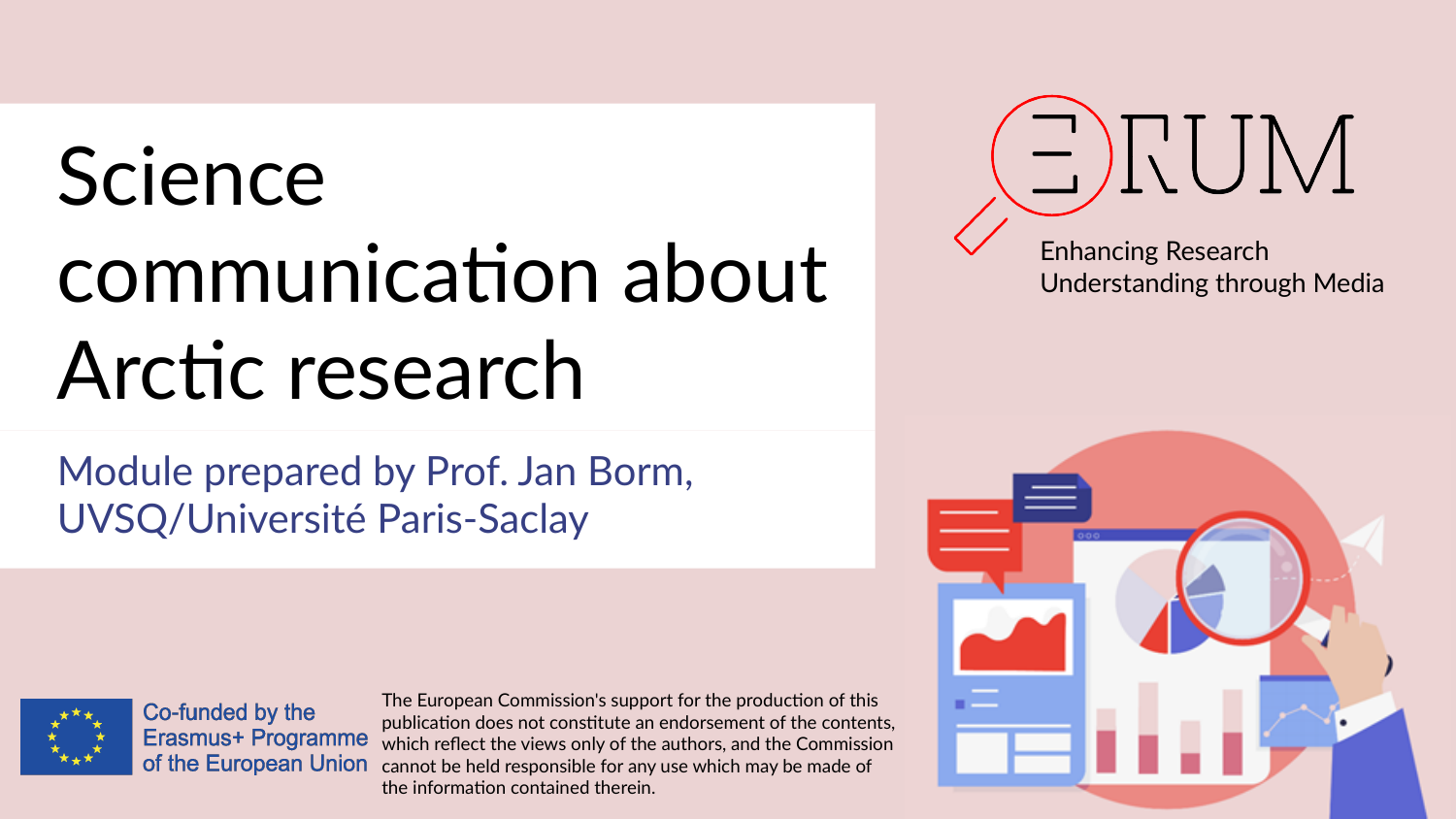

# Science communication about Arctic research
Module prepared by Prof. Jan Borm,
UVSQ/Université Paris-Saclay